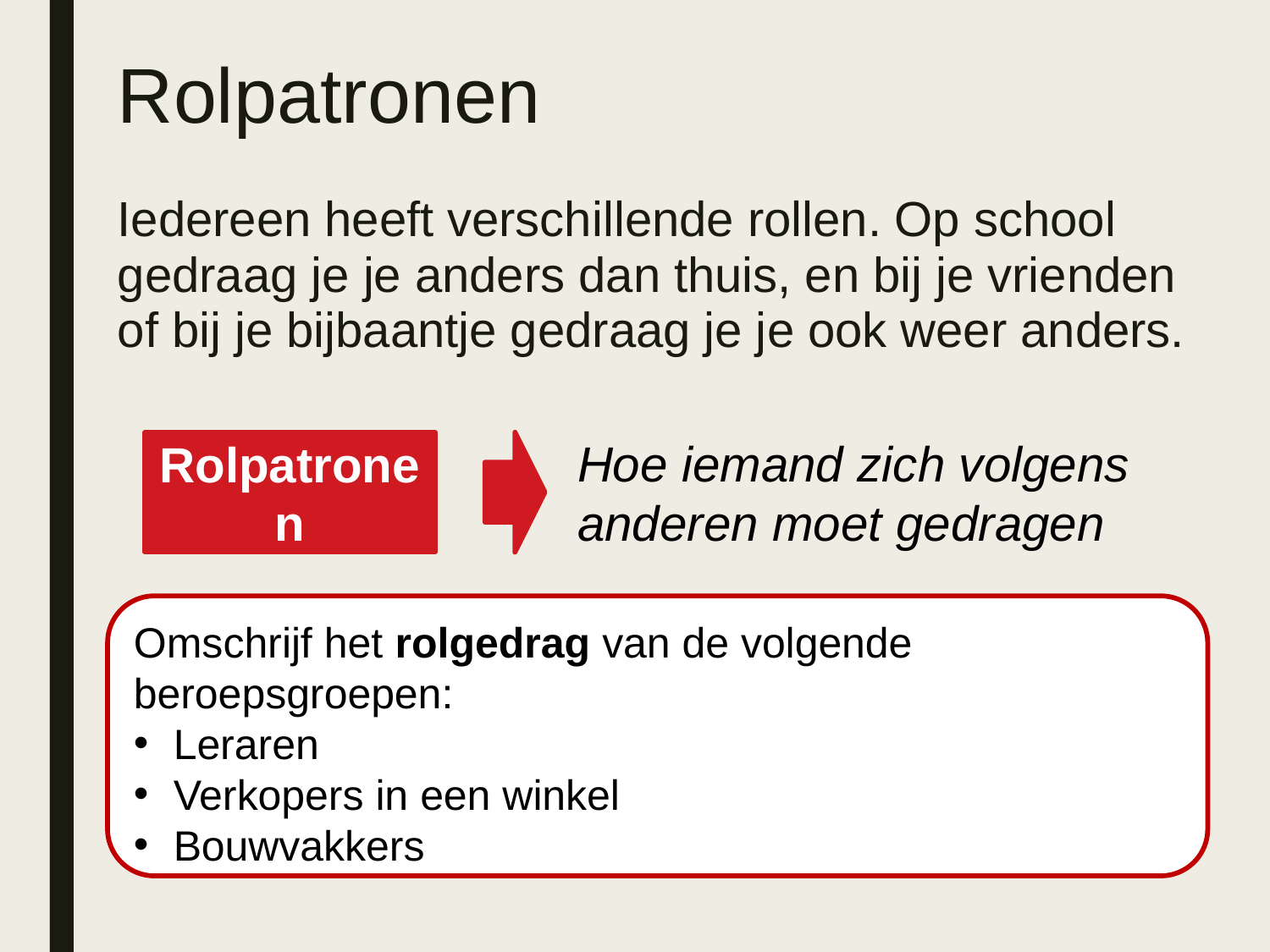

# Rolpatronen
Iedereen heeft verschillende rollen. Op school gedraag je je anders dan thuis, en bij je vrienden of bij je bijbaantje gedraag je je ook weer anders.
Hoe iemand zich volgens anderen moet gedragen
Rolpatronen

Omschrijf het rolgedrag van de volgende beroepsgroepen:
Leraren
Verkopers in een winkel
Bouwvakkers